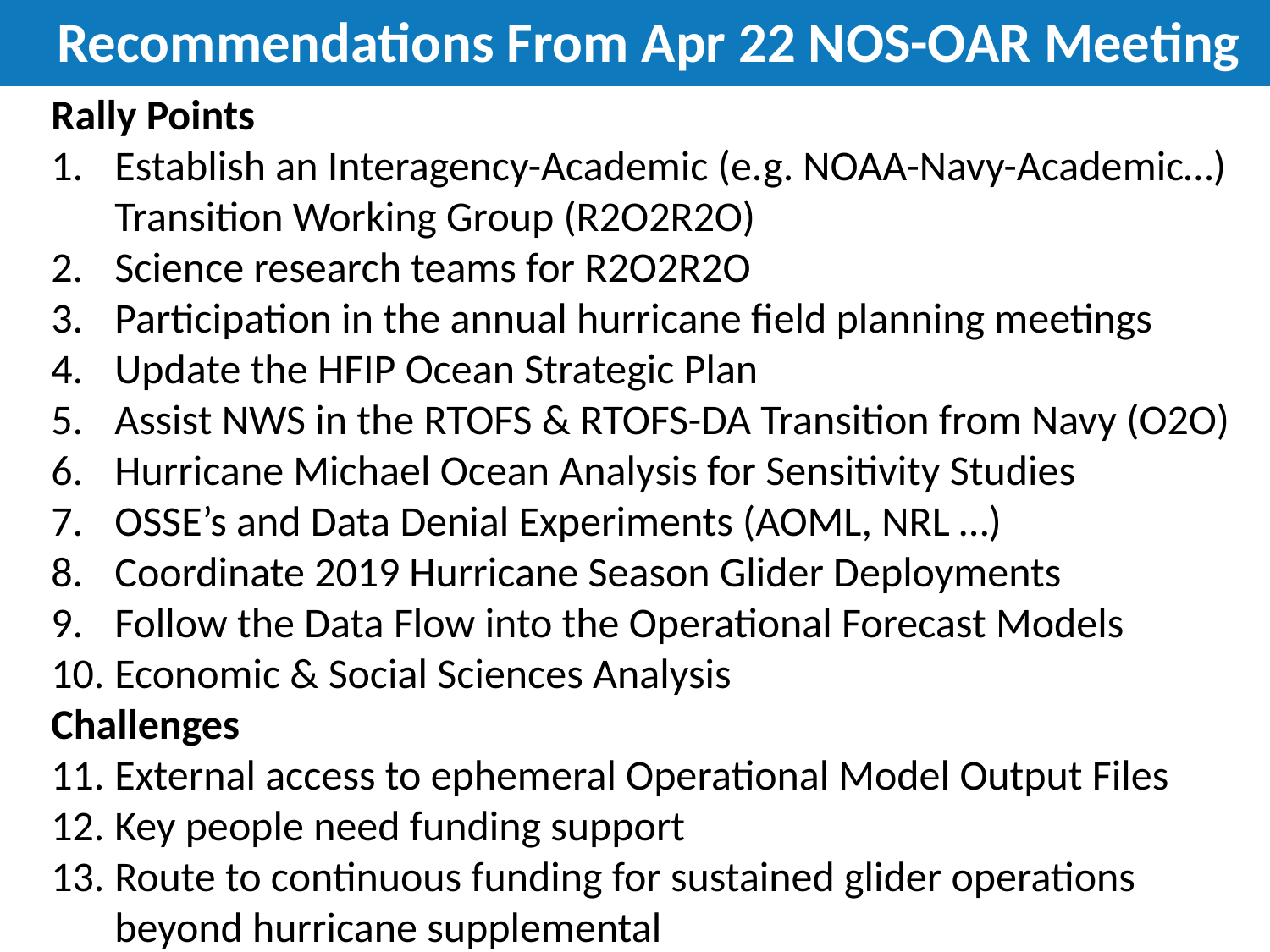

Recommendations From Apr 22 NOS-OAR Meeting
Rally Points
Establish an Interagency-Academic (e.g. NOAA-Navy-Academic…) Transition Working Group (R2O2R2O)
Science research teams for R2O2R2O
Participation in the annual hurricane field planning meetings
Update the HFIP Ocean Strategic Plan
Assist NWS in the RTOFS & RTOFS-DA Transition from Navy (O2O)
Hurricane Michael Ocean Analysis for Sensitivity Studies
OSSE’s and Data Denial Experiments (AOML, NRL …)
Coordinate 2019 Hurricane Season Glider Deployments
Follow the Data Flow into the Operational Forecast Models
Economic & Social Sciences Analysis
Challenges
External access to ephemeral Operational Model Output Files
Key people need funding support
Route to continuous funding for sustained glider operations beyond hurricane supplemental